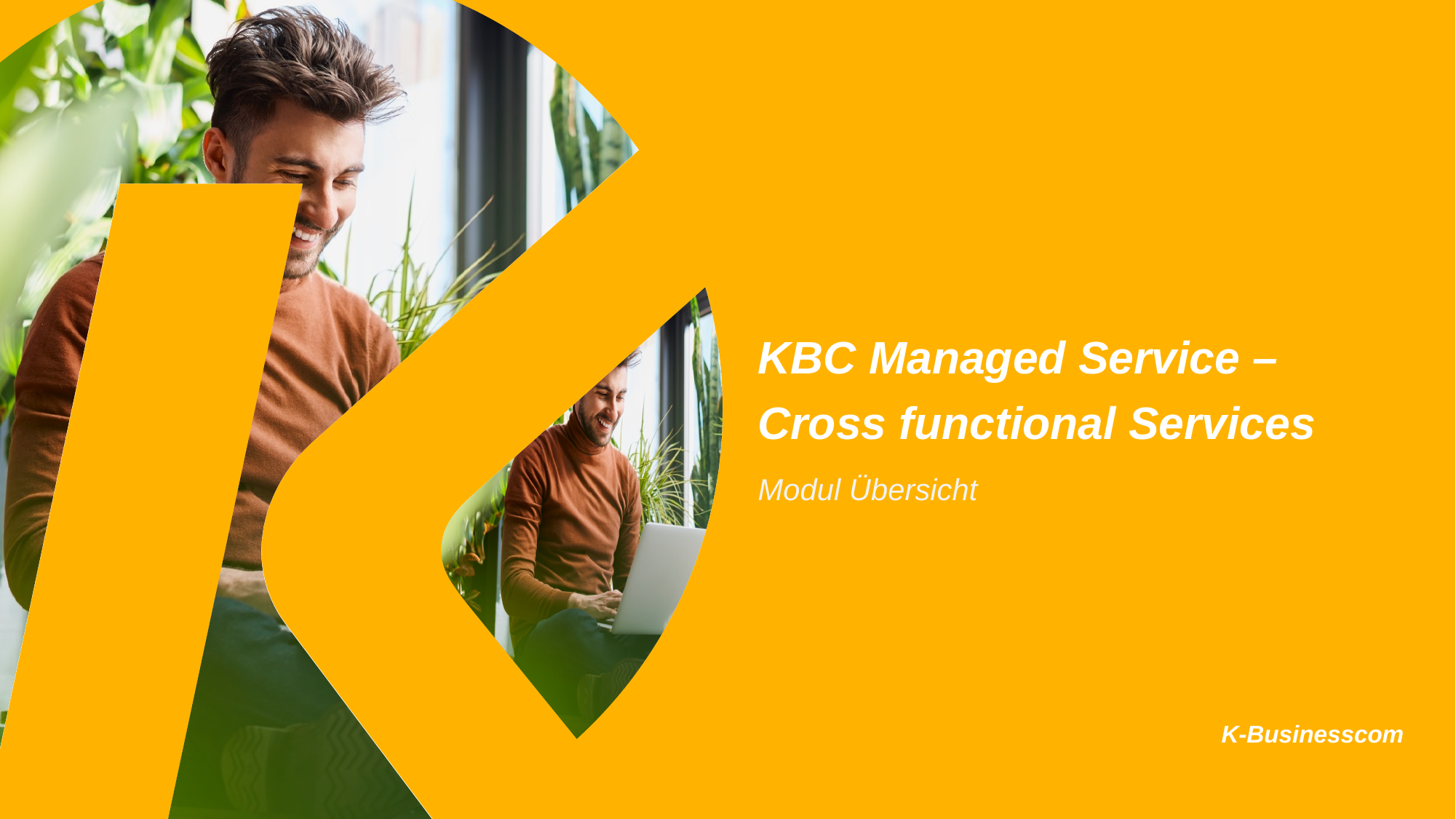

# KBC Managed Service – Cross functional Services
Modul Übersicht